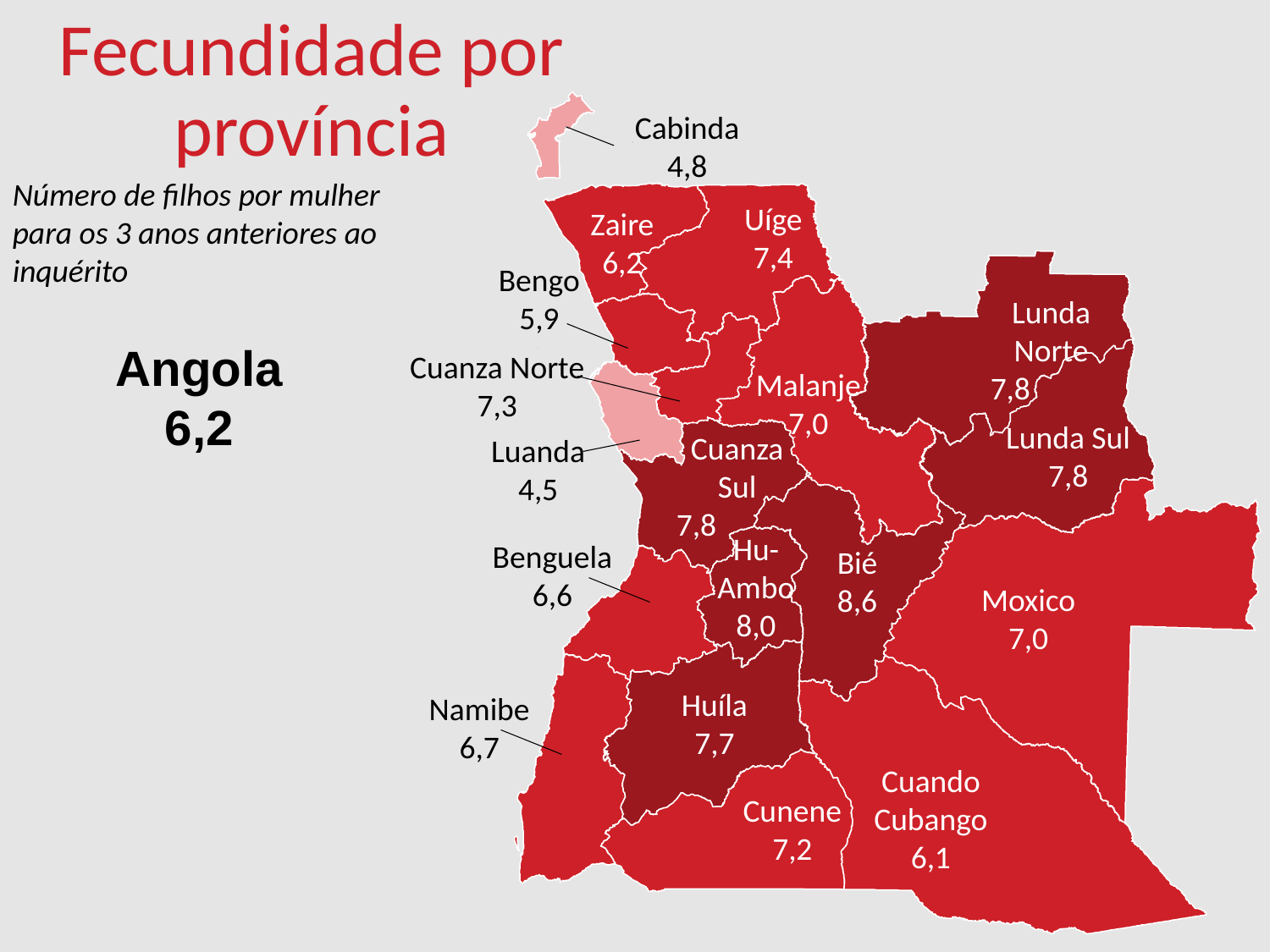

Fecundidade por província

Cabinda
4,8
Número de filhos por mulher para os 3 anos anteriores ao inquérito
Uíge
7,4
Zaire
6,2
Bengo
5,9
Lunda Norte
7,8
Angola
6,2
Cuanza Norte
7,3
Malanje
7,0
Lunda Sul
7,8
Cuanza Sul
7,8
Luanda
4,5
Hu-
Ambo
8,0
Benguela
6,6
Bié
8,6
Moxico
7,0
Huíla
7,7
Namibe
6,7
Cuando Cubango
6,1
Cunene
7,2